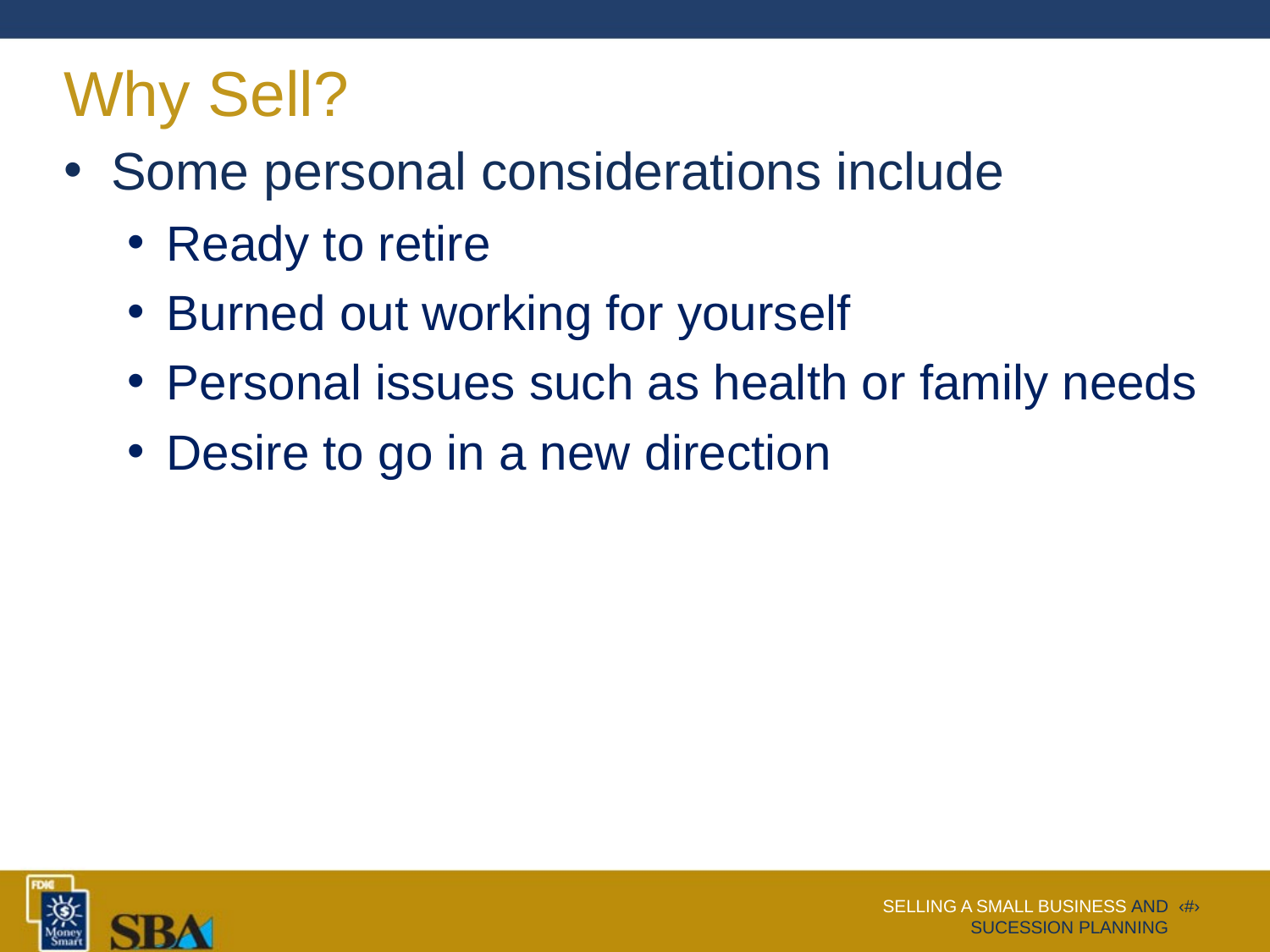

# Why Sell?
Some personal considerations include
Ready to retire
Burned out working for yourself
Personal issues such as health or family needs
Desire to go in a new direction